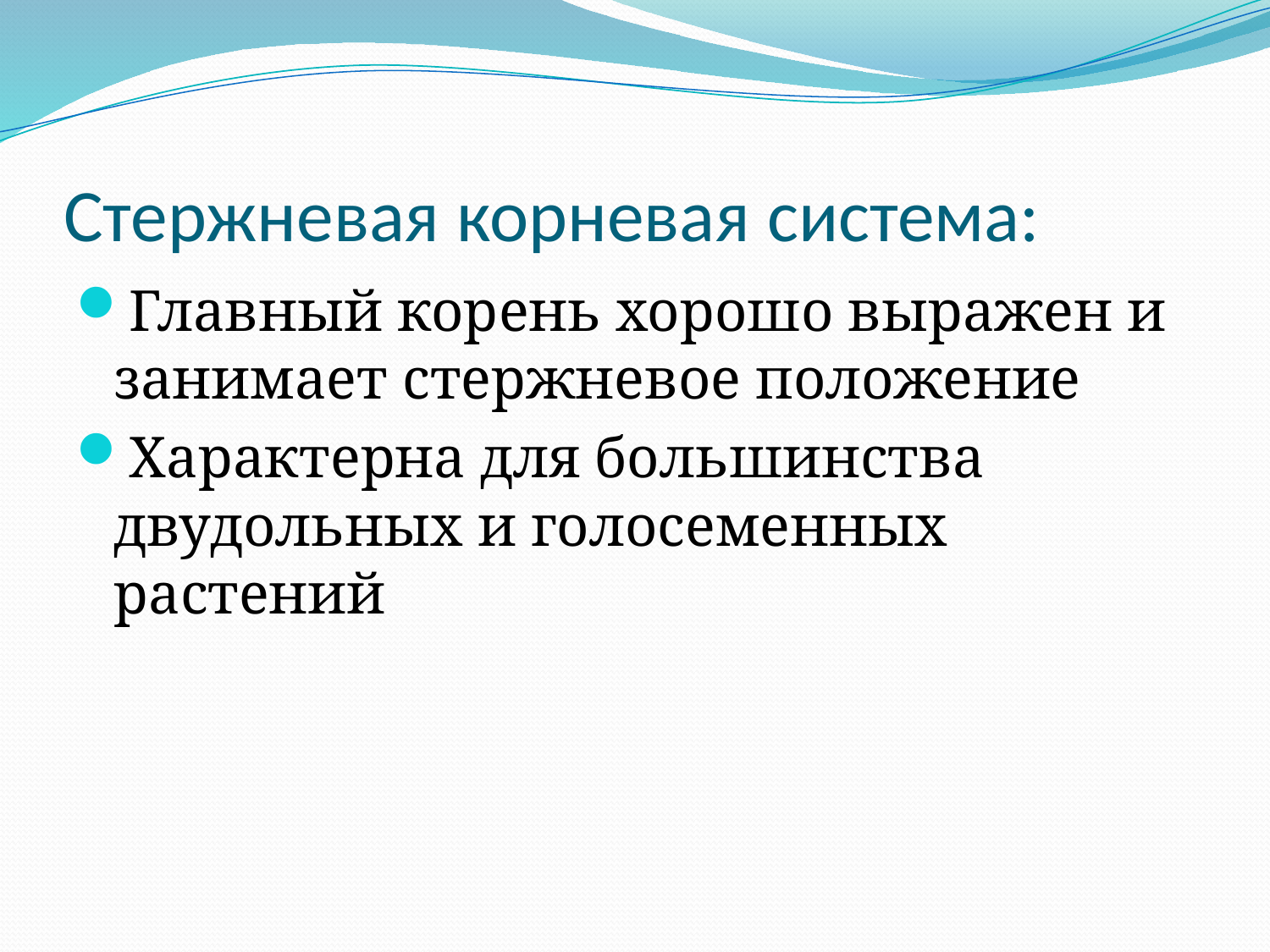

# Стержневая корневая система:
Главный корень хорошо выражен и занимает стержневое положение
Характерна для большинства двудольных и голосеменных растений